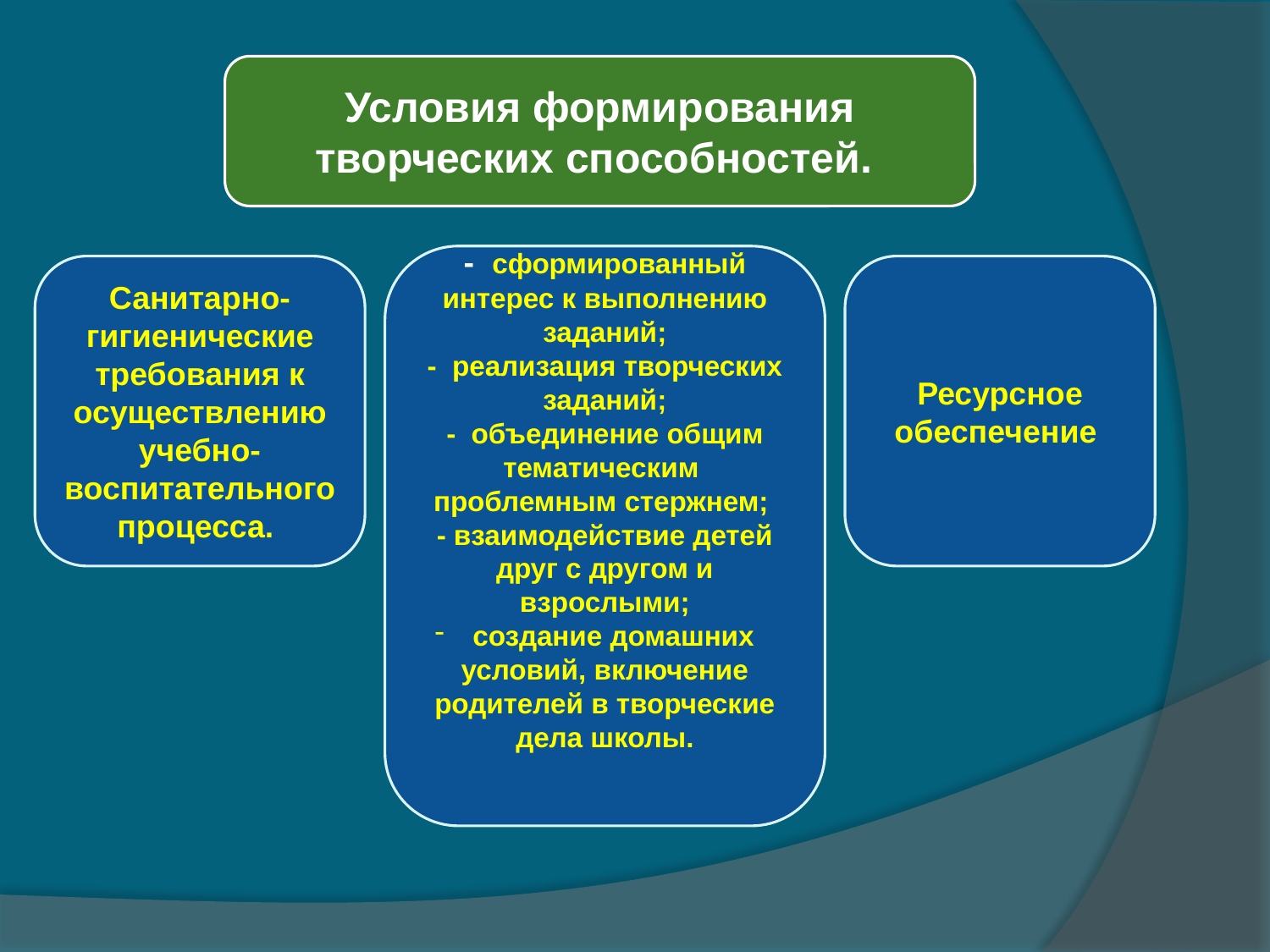

Условия формирования творческих способностей.
-  сформированный интерес к выполнению заданий;
-  реализация творческих заданий;
-  объединение общим тематическим  проблемным стержнем;
- взаимодействие детей друг с другом и взрослыми;
 создание домашних условий, включение родителей в творческие дела школы.

Санитарно-гигиенические требования к осуществлению учебно-воспитательного процесса.
Ресурсное обеспечение